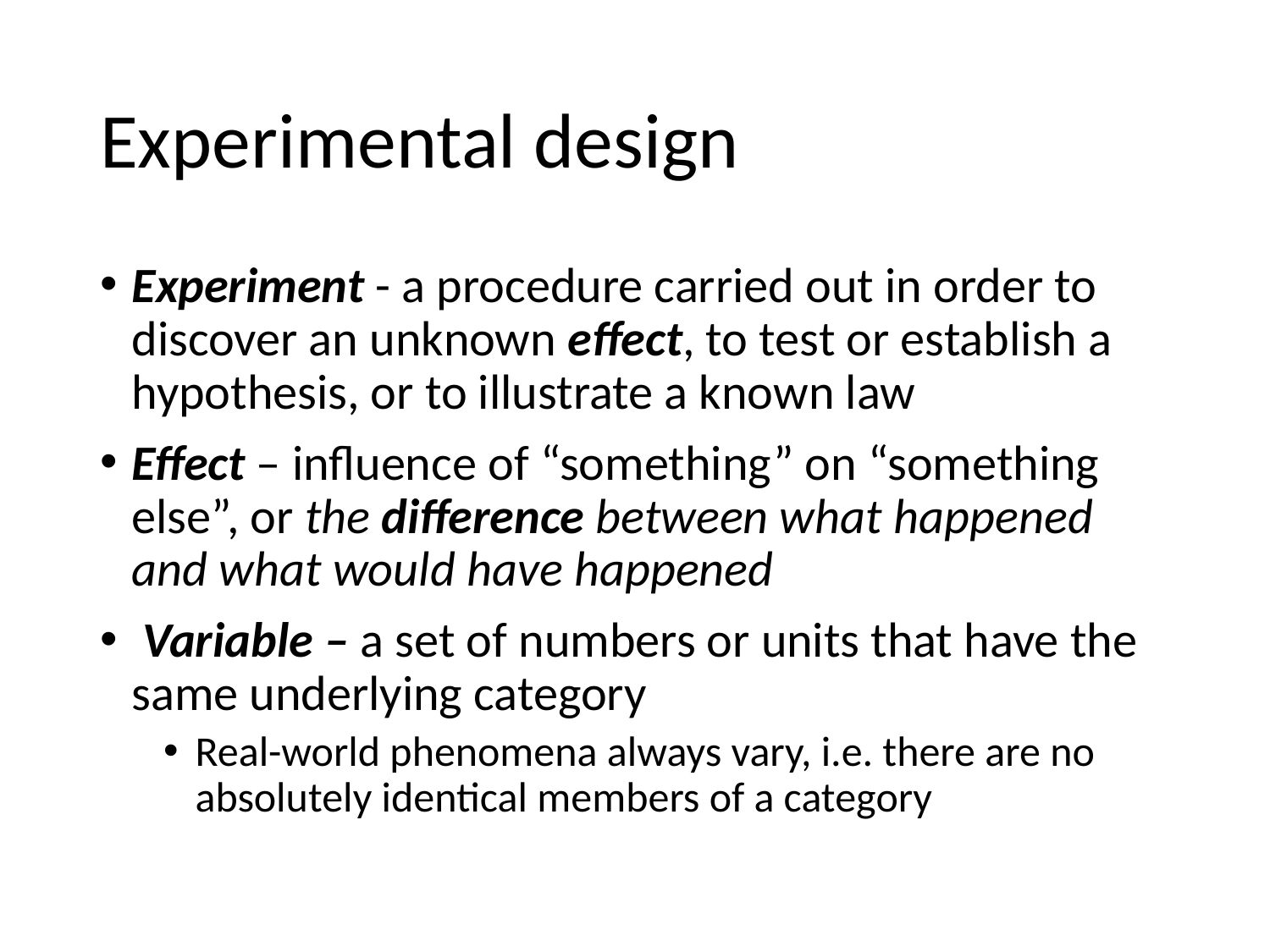

# Experimental design
Experiment - a procedure carried out in order to discover an unknown effect, to test or establish a hypothesis, or to illustrate a known law
Effect – influence of “something” on “something else”, or the difference between what happened and what would have happened
 Variable – a set of numbers or units that have the same underlying category
Real-world phenomena always vary, i.e. there are no absolutely identical members of a category